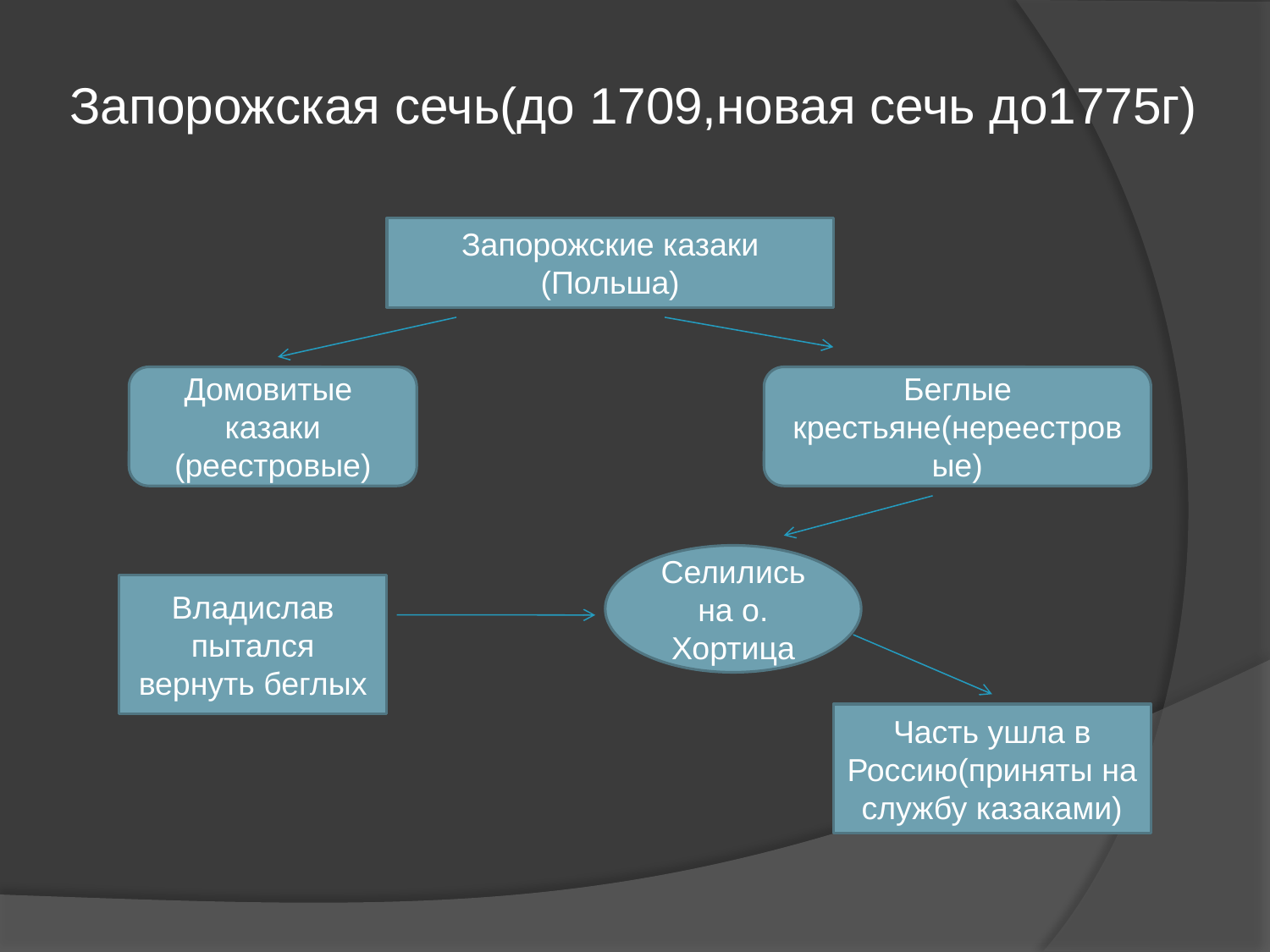

# Запорожская сечь(до 1709,новая сечь до1775г)
Запорожские казаки (Польша)
Домовитые  казаки (реестровые)
Беглые крестьяне(нереестровые)
Селились на о. Хортица
Владислав пытался вернуть беглых
Часть ушла в Россию(приняты на службу казаками)